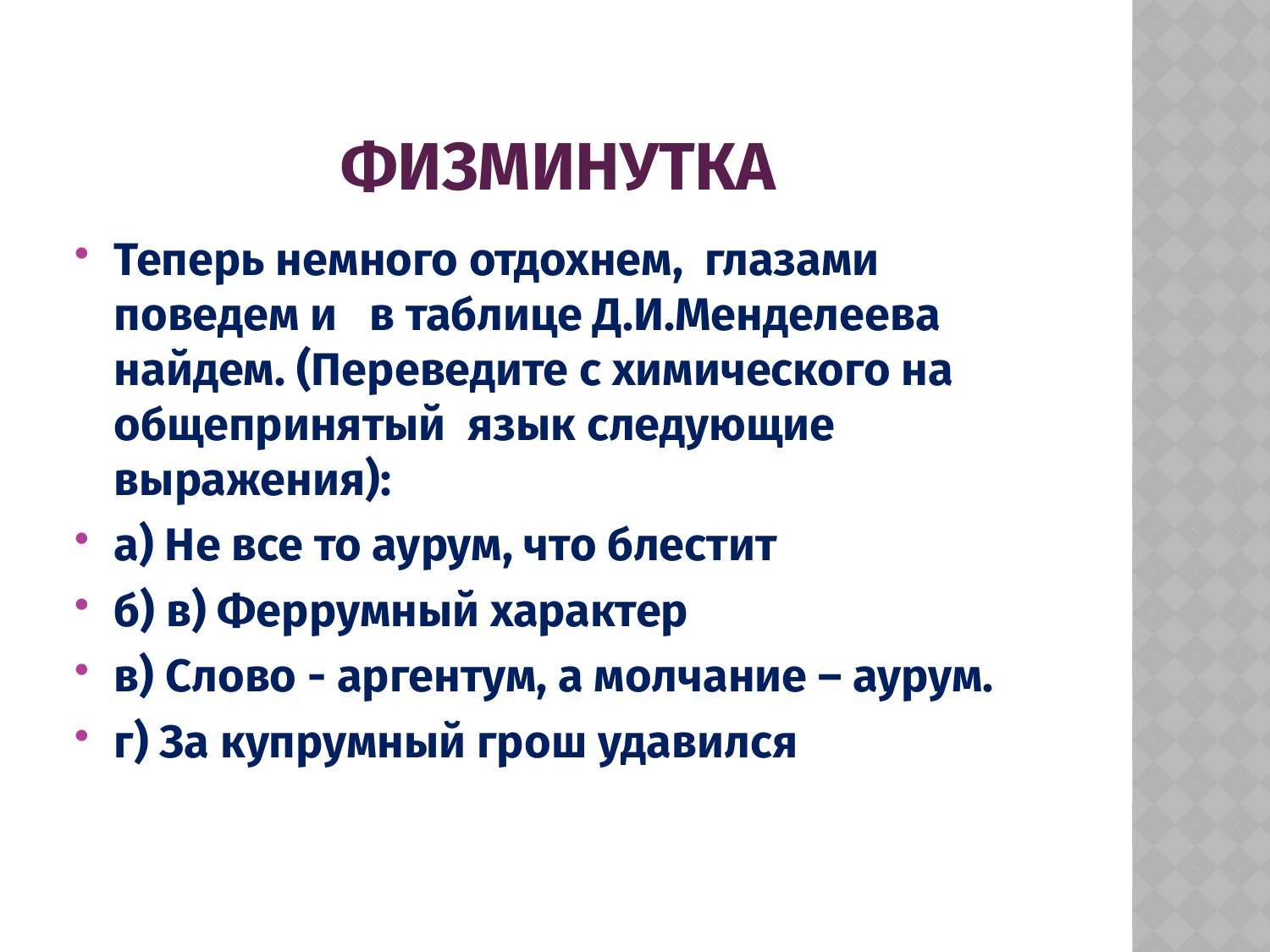

# Физминутка
Теперь немного отдохнем,  глазами поведем и   в таблице Д.И.Менделеева найдем. (Переведите с химического на общепринятый  язык следующие выражения):
а) Не все то аурум, что блестит
б) в) Феррумный характер
в) Слово - аргентум, а молчание – аурум.
г) За купрумный грош удавился